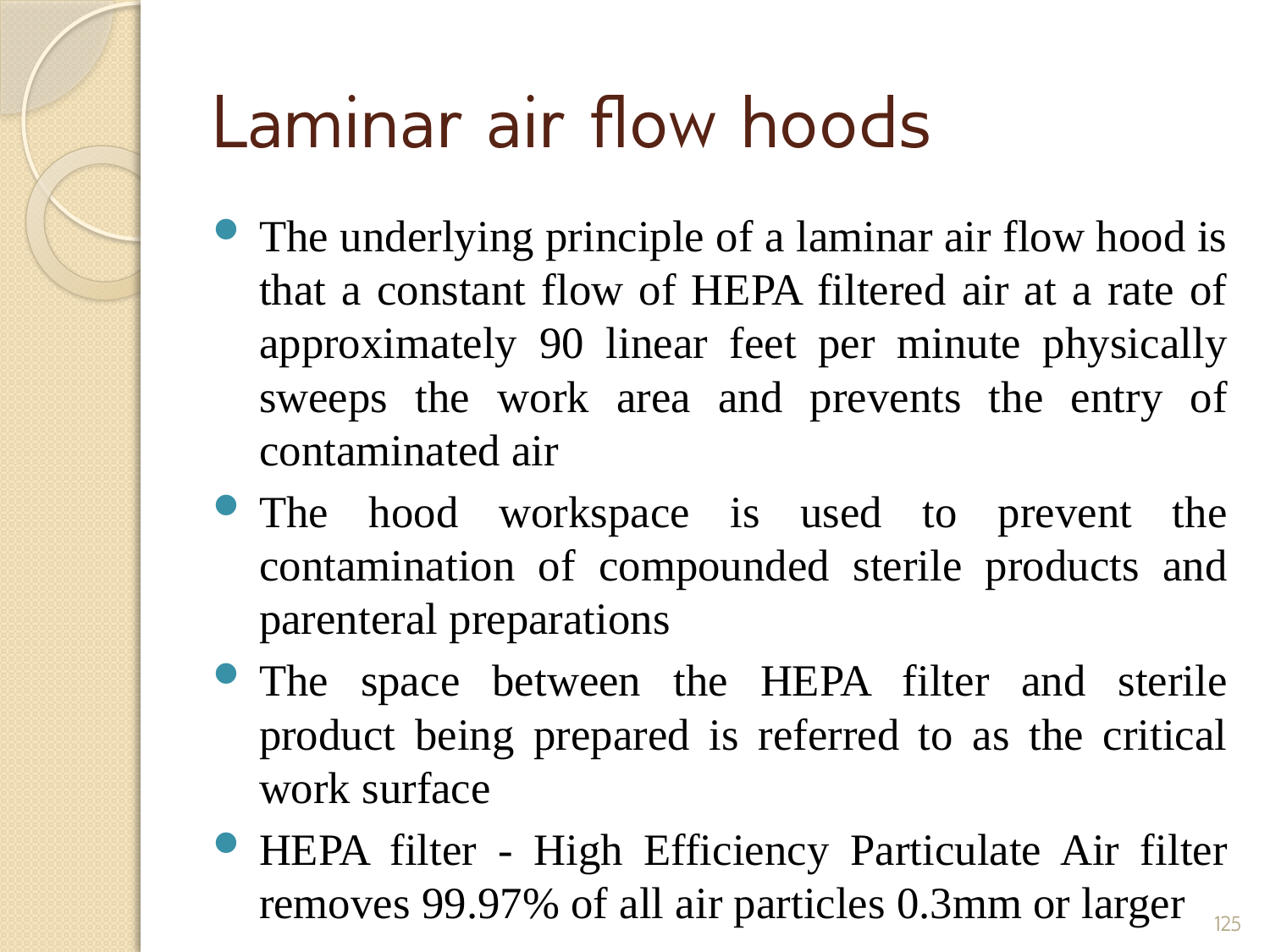

# Laminar air flow hoods
The underlying principle of a laminar air flow hood is that a constant flow of HEPA filtered air at a rate of approximately 90 linear feet per minute physically sweeps the work area and prevents the entry of contaminated air
The hood workspace is used to prevent the contamination of compounded sterile products and parenteral preparations
The space between the HEPA filter and sterile product being prepared is referred to as the critical work surface
HEPA filter - High Efficiency Particulate Air filter removes 99.97% of all air particles 0.3mm or larger

125